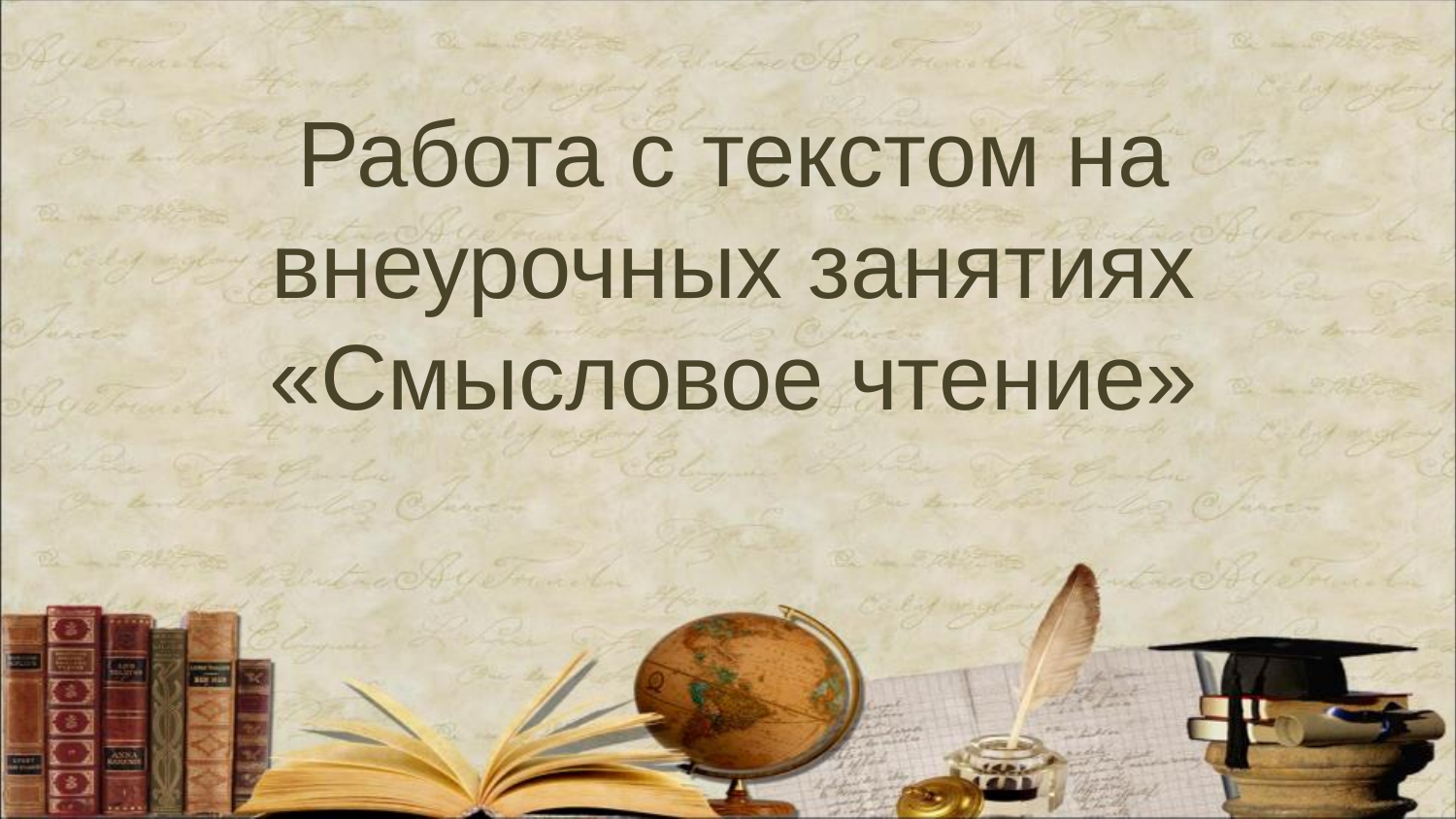

# Работа с текстом на внеурочных занятиях «Смысловое чтение»